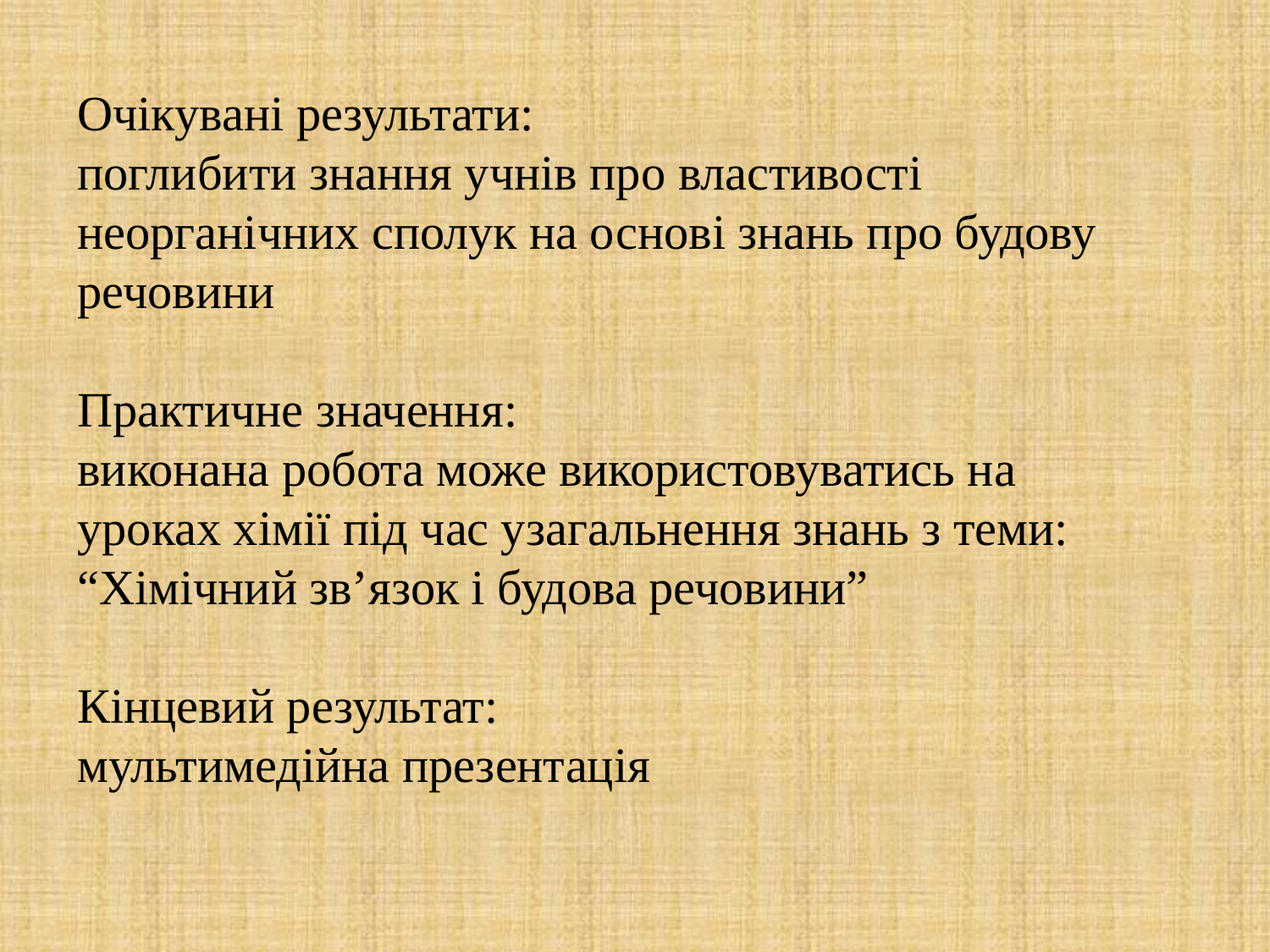

Очікувані результати:
поглибити знання учнів про властивості неорганічних сполук на основі знань про будову речовини

Практичне значення:
виконана робота може використовуватись на уроках хімії під час узагальнення знань з теми: “Хімічний зв’язок і будова речовини”

Кінцевий результат:
мультимедійна презентація